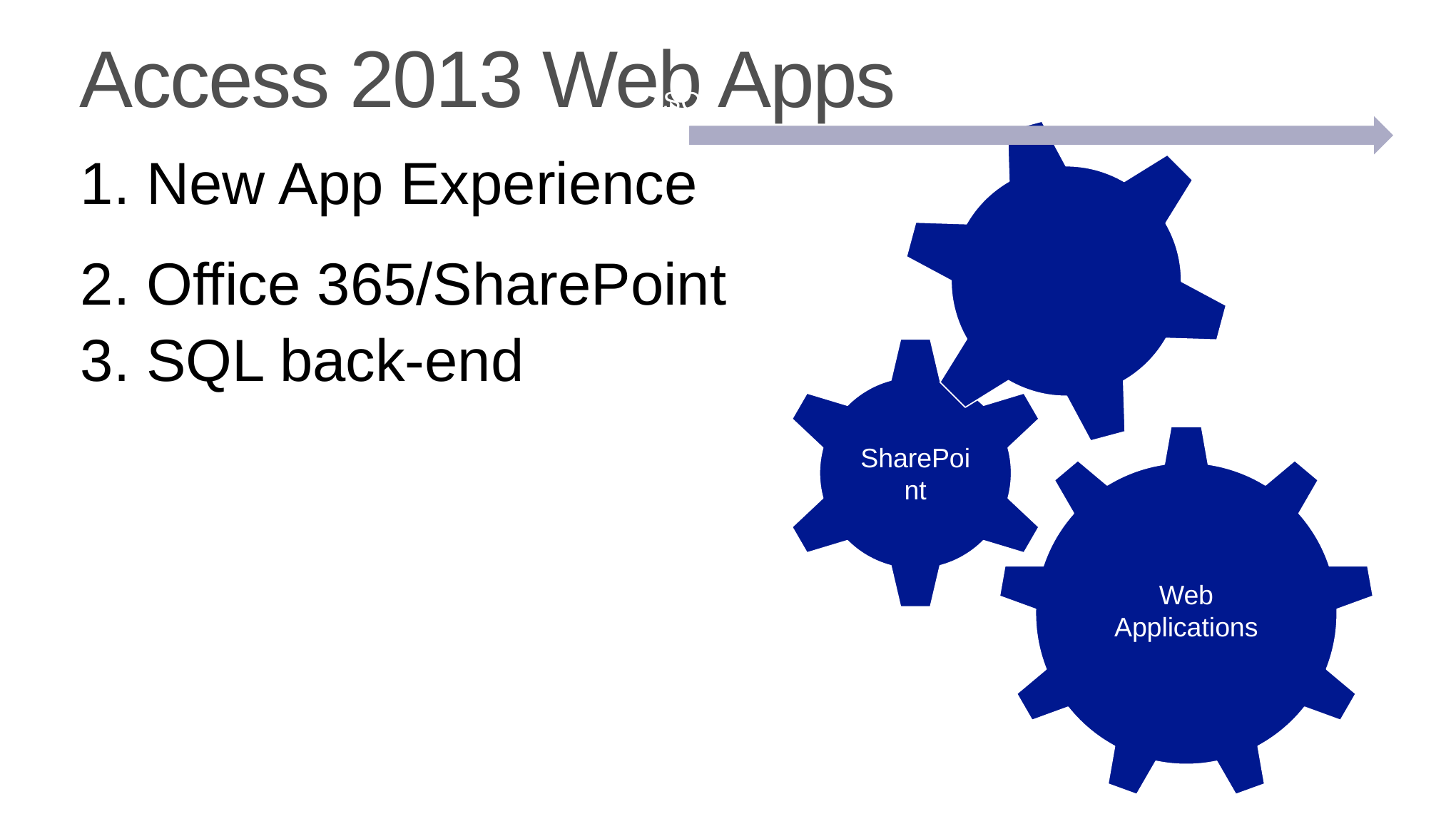

# Access 2013 Web Apps
Web Applications
SharePoint
SQL Database
1. New App Experience
2. Office 365/SharePoint
3. SQL back-end